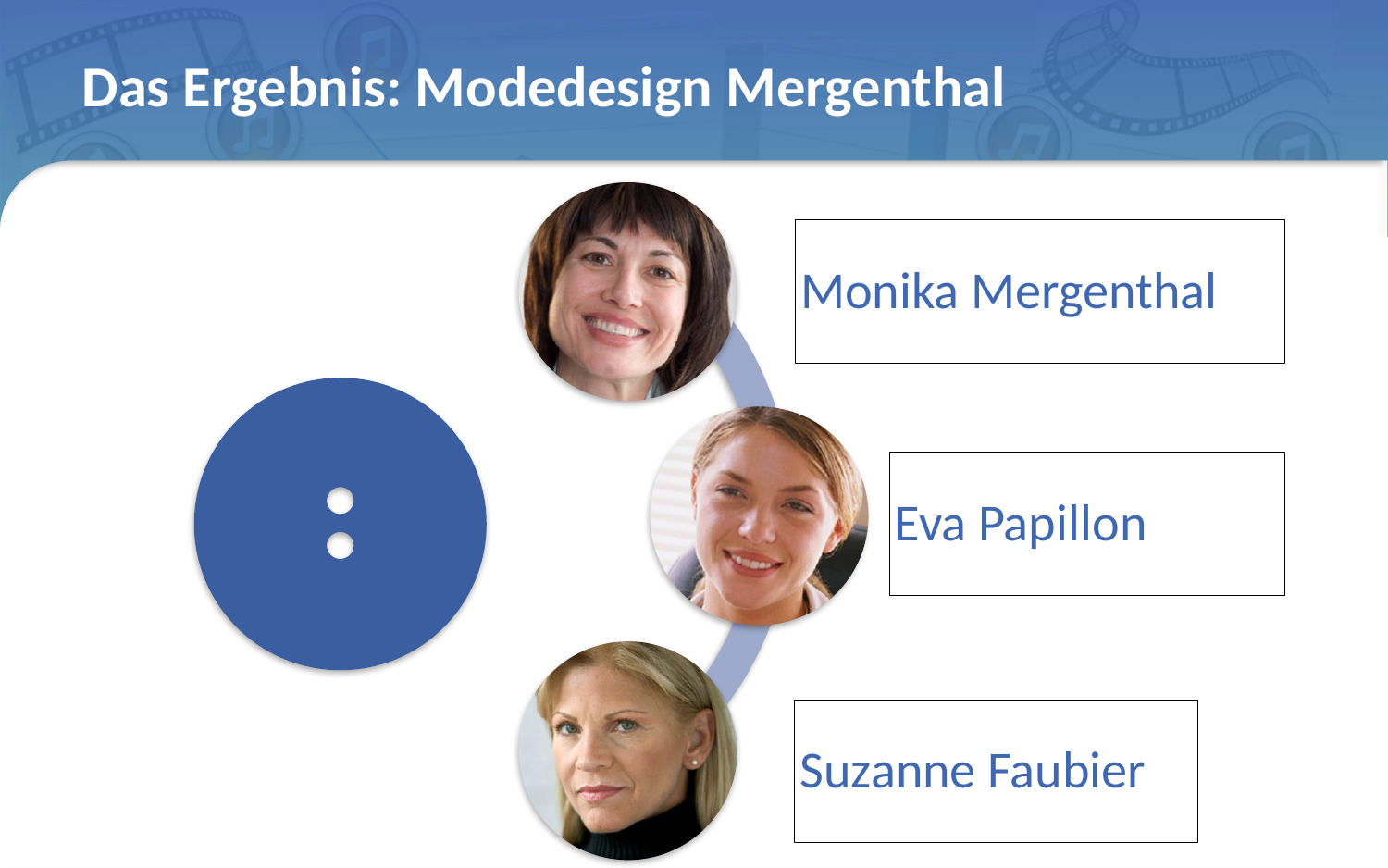

# Das Ergebnis: Modedesign Mergenthal

Monika Mergenthal

Eva Papillon

Suzanne Faubier